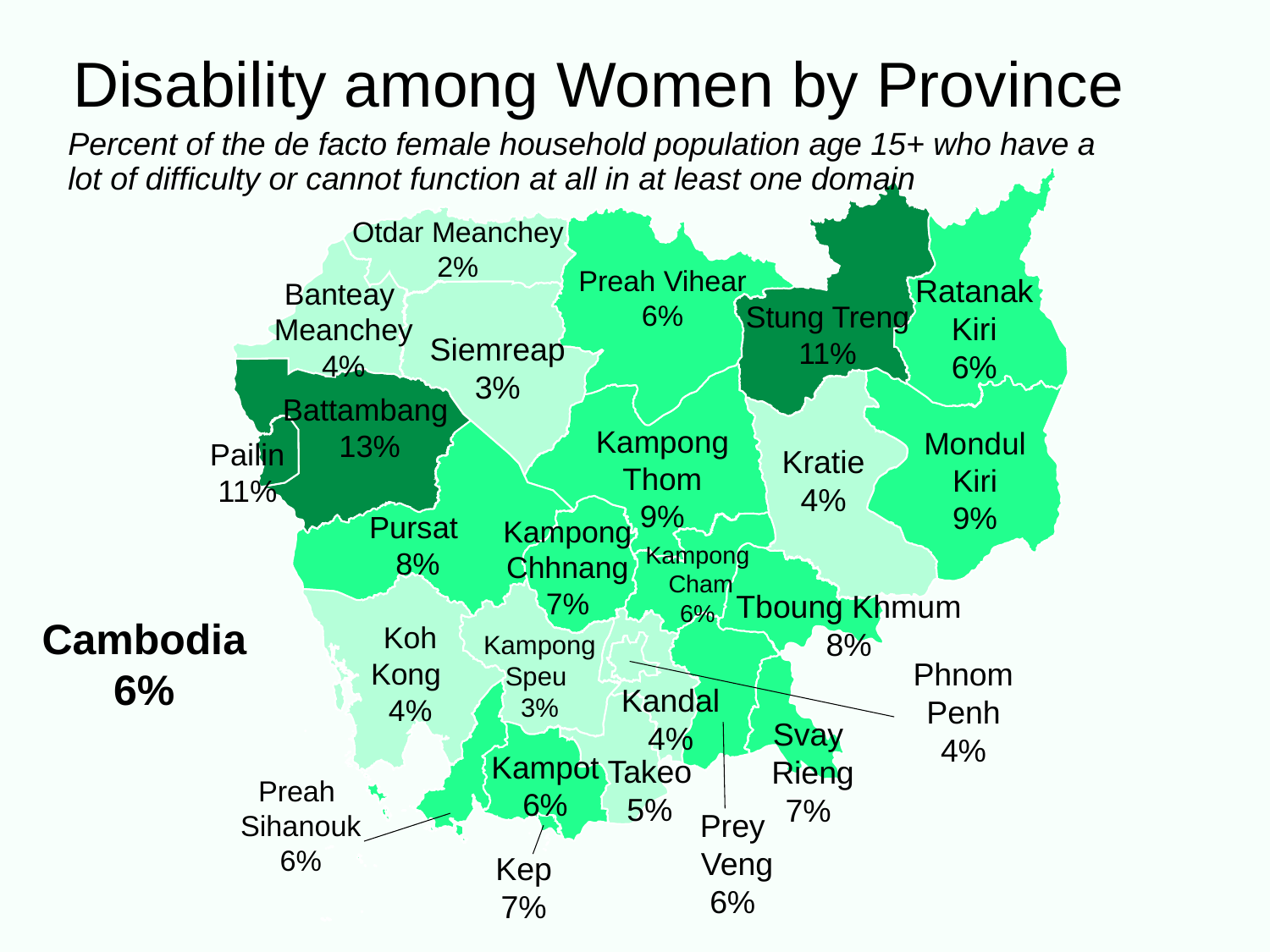

# Disability among Women by Province

Percent of the de facto female household population age 15+ who have a lot of difficulty or cannot function at all in at least one domain

Otdar Meanchey
2%
Preah Vihear
6%
Ratanak
Kiri
6%
Banteay
Meanchey
4%
Stung Treng
11%
Siemreap
3%
Battambang
13%
Kampong Thom
9%
Mondul Kiri
9%
Kratie
4%
Pailin
11%
Pursat
8%
Kampong
Chhnang
7%
Kampong
 Cham
6%
Cambodia
6%
Tboung Khmum
8%
Koh Kong
4%
Kampong Speu
3%
Phnom Penh
4%
Kandal
4%
Svay
 Rieng
7%
Kampot
6%
Takeo
5%
Preah
Sihanouk
6%
Prey
 Veng
6%
Kep
7%